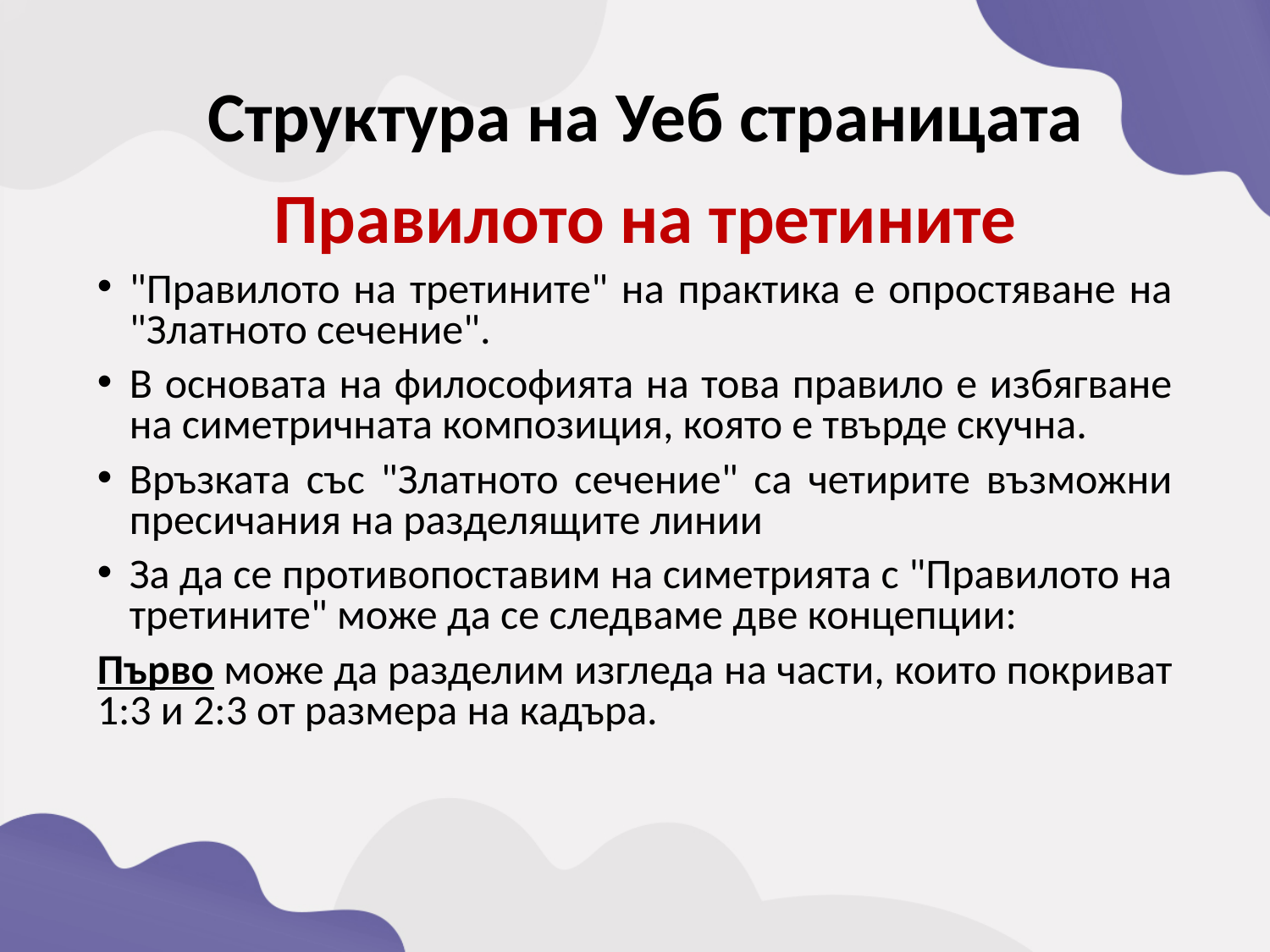

Структура на Уеб страницата

Правилото на третините

"Правилото на третините" на практика е опростяване на "Златното сечение".
В основата на философията на това правило е избягване на симетричната композиция, която е твърде скучна.
Връзката със "Златното сечение" са четирите възможни пресичания на разделящите линии
За да се противопоставим на симетрията с "Правилото на третините" може да се следваме две концепции:
Първо може да разделим изгледа на части, които покриват 1:3 и 2:3 от размера на кадъра.